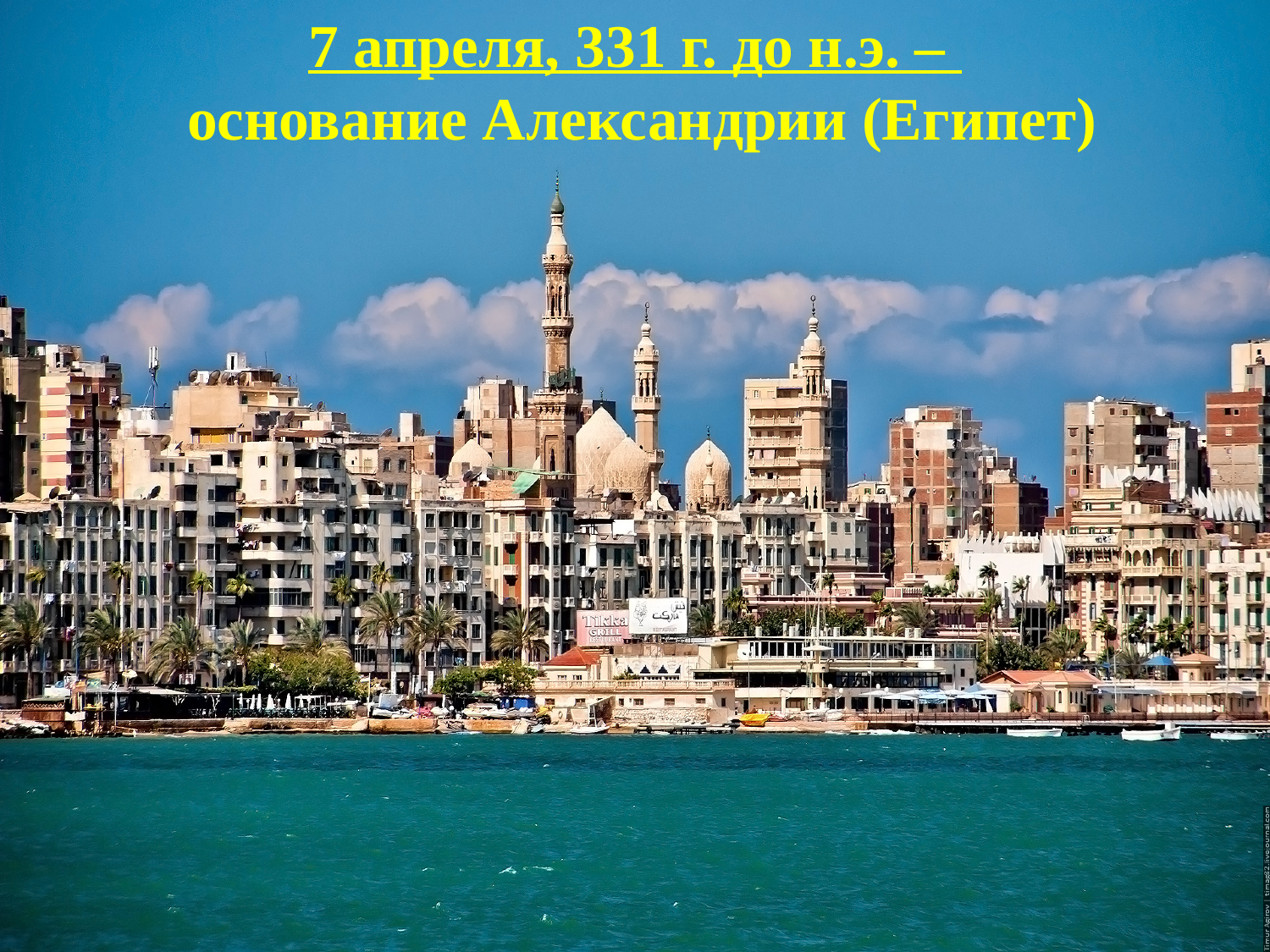

# 7 апреля, 331 г. до н.э. – основание Александрии (Египет)